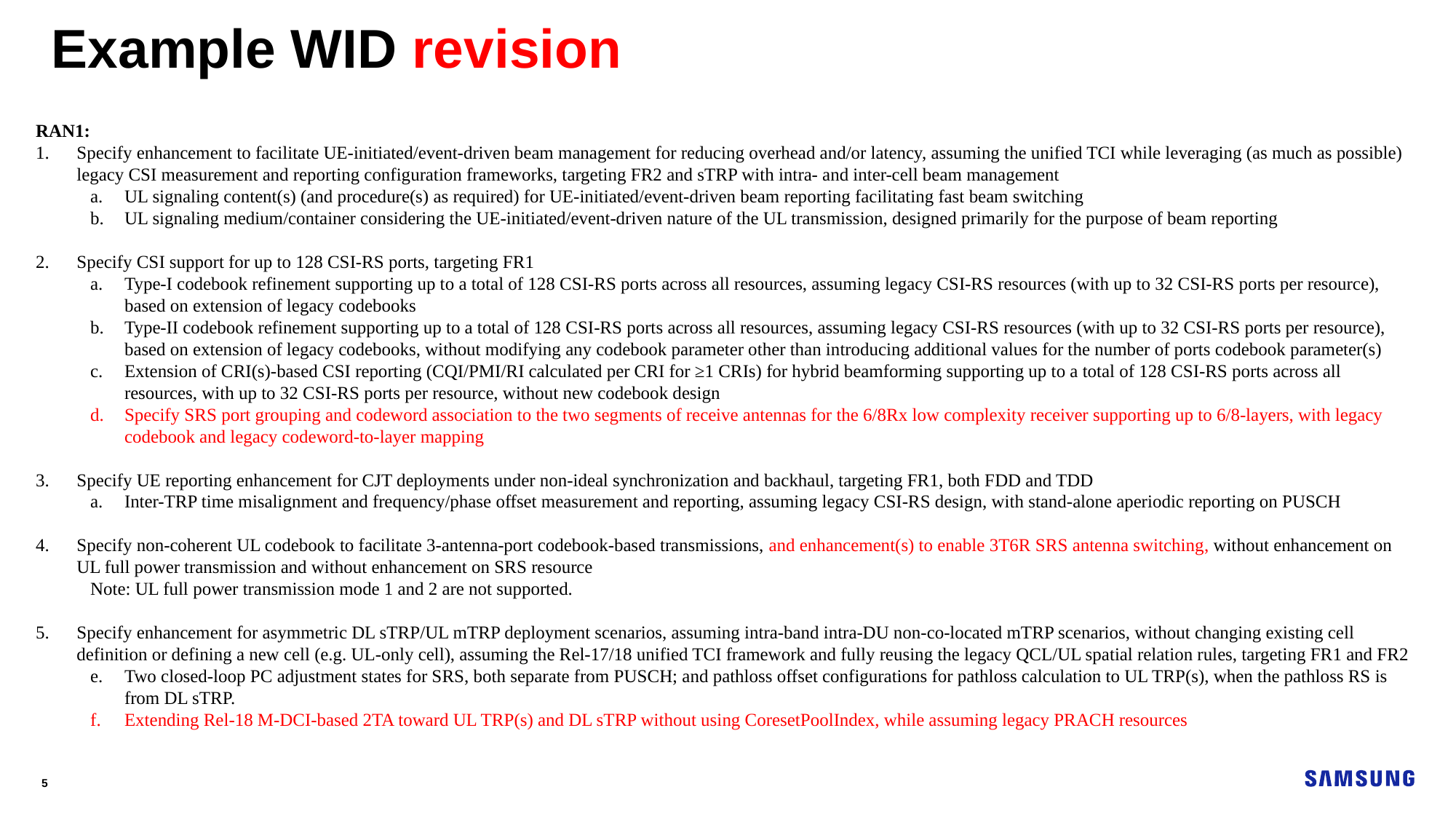

Example WID revision
RAN1:
Specify enhancement to facilitate UE-initiated/event-driven beam management for reducing overhead and/or latency, assuming the unified TCI while leveraging (as much as possible) legacy CSI measurement and reporting configuration frameworks, targeting FR2 and sTRP with intra- and inter-cell beam management
UL signaling content(s) (and procedure(s) as required) for UE-initiated/event-driven beam reporting facilitating fast beam switching
UL signaling medium/container considering the UE-initiated/event-driven nature of the UL transmission, designed primarily for the purpose of beam reporting

Specify CSI support for up to 128 CSI-RS ports, targeting FR1
Type-I codebook refinement supporting up to a total of 128 CSI-RS ports across all resources, assuming legacy CSI-RS resources (with up to 32 CSI-RS ports per resource), based on extension of legacy codebooks
Type-II codebook refinement supporting up to a total of 128 CSI-RS ports across all resources, assuming legacy CSI-RS resources (with up to 32 CSI-RS ports per resource), based on extension of legacy codebooks, without modifying any codebook parameter other than introducing additional values for the number of ports codebook parameter(s)
Extension of CRI(s)-based CSI reporting (CQI/PMI/RI calculated per CRI for ≥1 CRIs) for hybrid beamforming supporting up to a total of 128 CSI-RS ports across all resources, with up to 32 CSI-RS ports per resource, without new codebook design
Specify SRS port grouping and codeword association to the two segments of receive antennas for the 6/8Rx low complexity receiver supporting up to 6/8-layers, with legacy codebook and legacy codeword-to-layer mapping

3. 	Specify UE reporting enhancement for CJT deployments under non-ideal synchronization and backhaul, targeting FR1, both FDD and TDD
Inter-TRP time misalignment and frequency/phase offset measurement and reporting, assuming legacy CSI-RS design, with stand-alone aperiodic reporting on PUSCH

4.	Specify non-coherent UL codebook to facilitate 3-antenna-port codebook-based transmissions, and enhancement(s) to enable 3T6R SRS antenna switching, without enhancement on UL full power transmission and without enhancement on SRS resource
Note: UL full power transmission mode 1 and 2 are not supported.

5.	Specify enhancement for asymmetric DL sTRP/UL mTRP deployment scenarios, assuming intra-band intra-DU non-co-located mTRP scenarios, without changing existing cell definition or defining a new cell (e.g. UL-only cell), assuming the Rel-17/18 unified TCI framework and fully reusing the legacy QCL/UL spatial relation rules, targeting FR1 and FR2
Two closed-loop PC adjustment states for SRS, both separate from PUSCH; and pathloss offset configurations for pathloss calculation to UL TRP(s), when the pathloss RS is from DL sTRP.
Extending Rel-18 M-DCI-based 2TA toward UL TRP(s) and DL sTRP without using CoresetPoolIndex, while assuming legacy PRACH resources